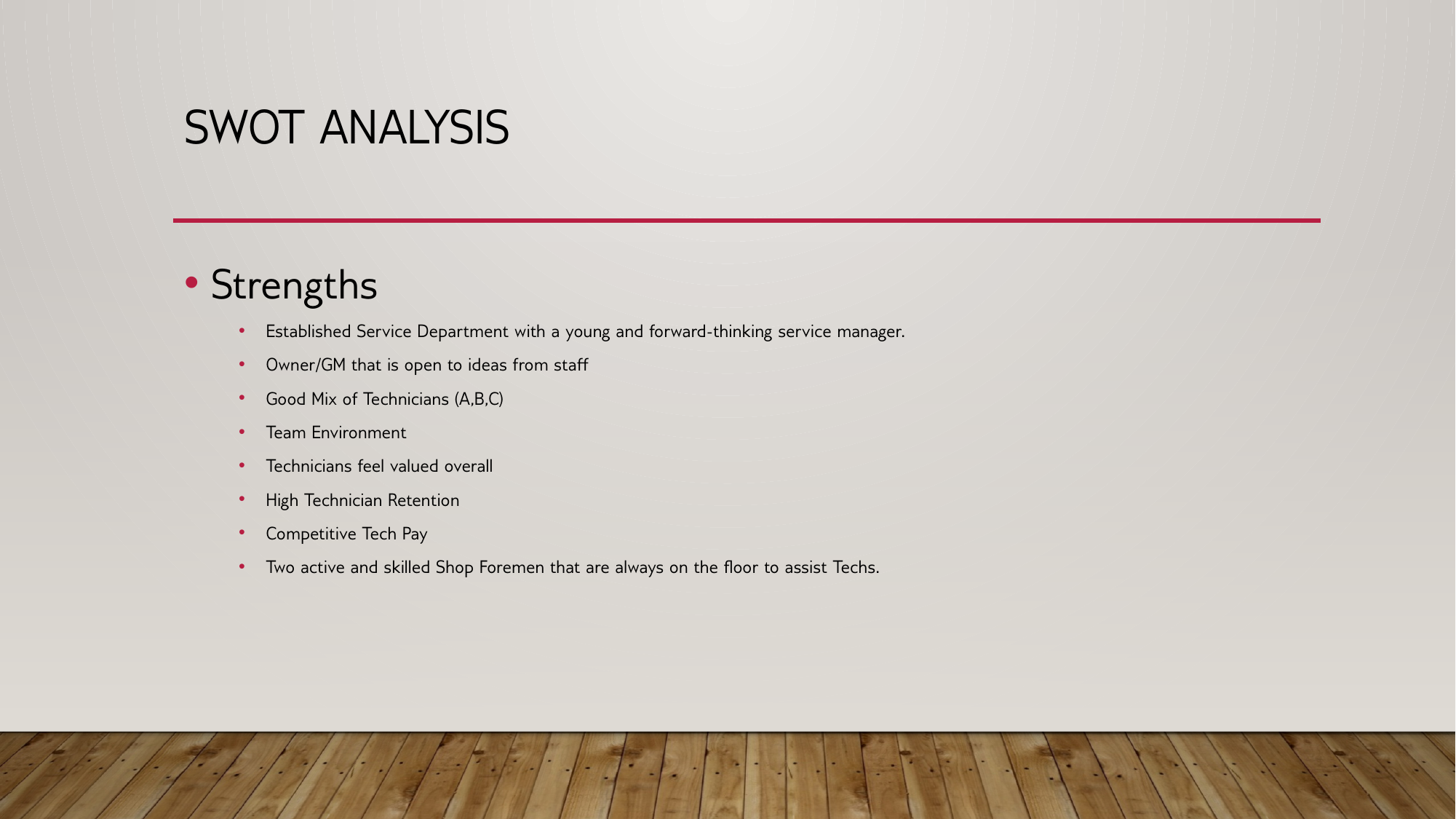

# SWOT Analysis
Strengths
Established Service Department with a young and forward-thinking service manager.
Owner/GM that is open to ideas from staff
Good Mix of Technicians (A,B,C)
Team Environment
Technicians feel valued overall
High Technician Retention
Competitive Tech Pay
Two active and skilled Shop Foremen that are always on the floor to assist Techs.